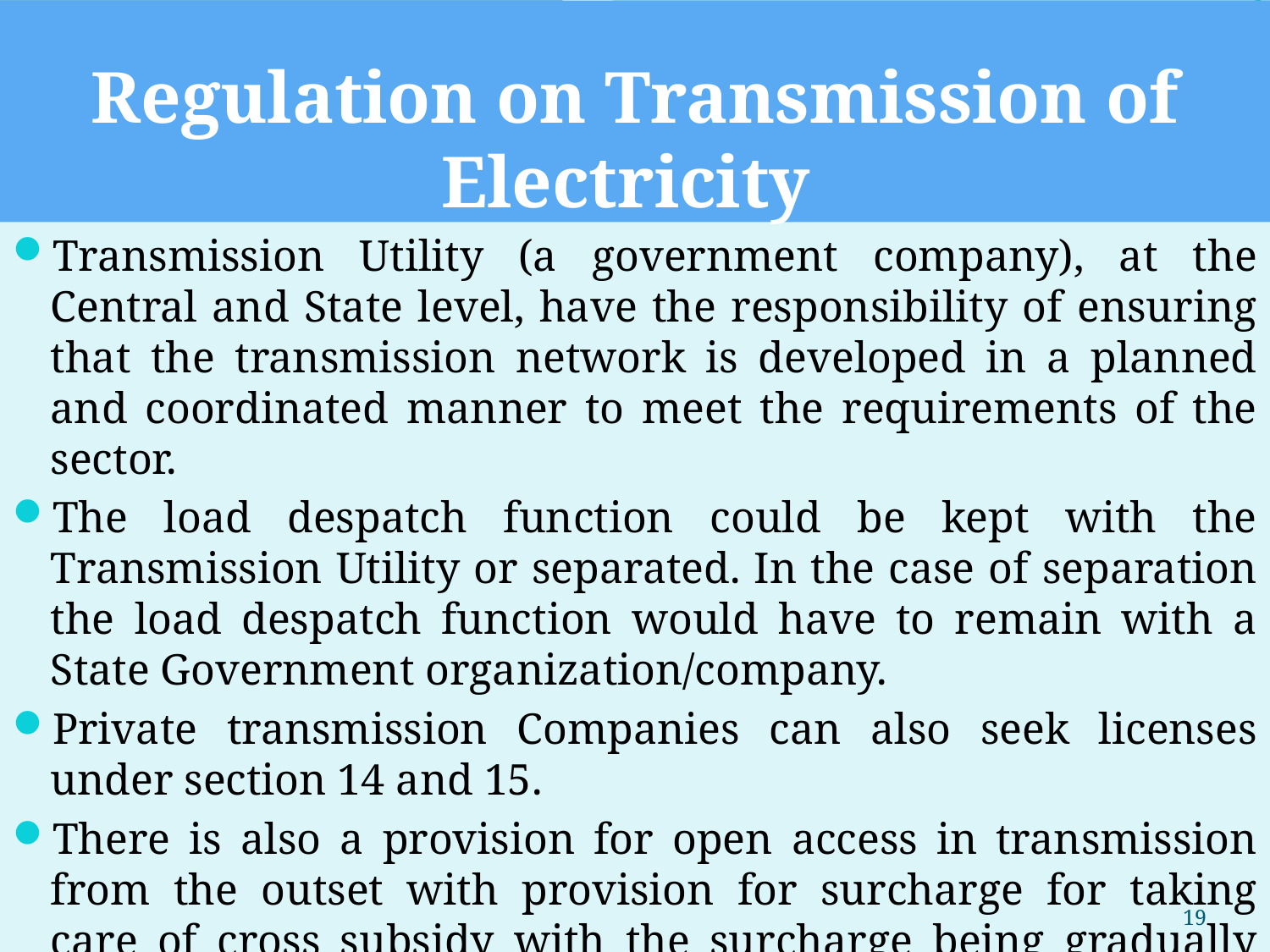

Regulation on Transmission of Electricity
Transmission Utility (a government company), at the Central and State level, have the responsibility of ensuring that the transmission network is developed in a planned and coordinated manner to meet the requirements of the sector.
The load despatch function could be kept with the Transmission Utility or separated. In the case of separation the load despatch function would have to remain with a State Government organization/company.
Private transmission Companies can also seek licenses under section 14 and 15.
There is also a provision for open access in transmission from the outset with provision for surcharge for taking care of cross subsidy with the surcharge being gradually phased out.
19